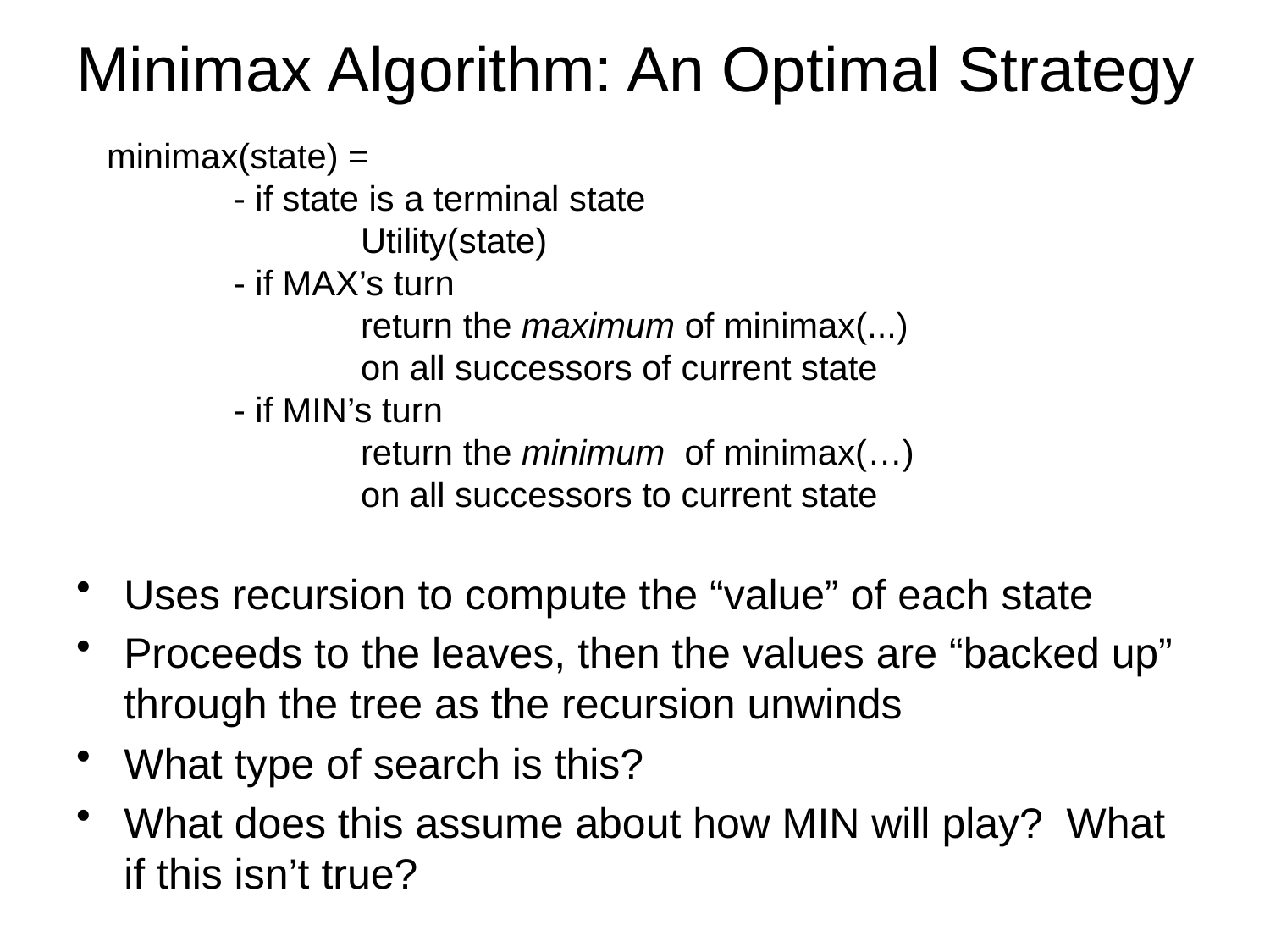

# Minimax Algorithm: An Optimal Strategy
minimax(state) =
	- if state is a terminal state
		Utility(state)
	- if MAX’s turn
		return the maximum of minimax(...)
		on all successors of current state
	- if MIN’s turn
		return the minimum  of minimax(…)
		on all successors to current state

Uses recursion to compute the “value” of each state
Proceeds to the leaves, then the values are “backed up” through the tree as the recursion unwinds
What type of search is this?
What does this assume about how MIN will play?  What if this isn’t true?

Note: We can't always search all the way down to the bottom of the tree…